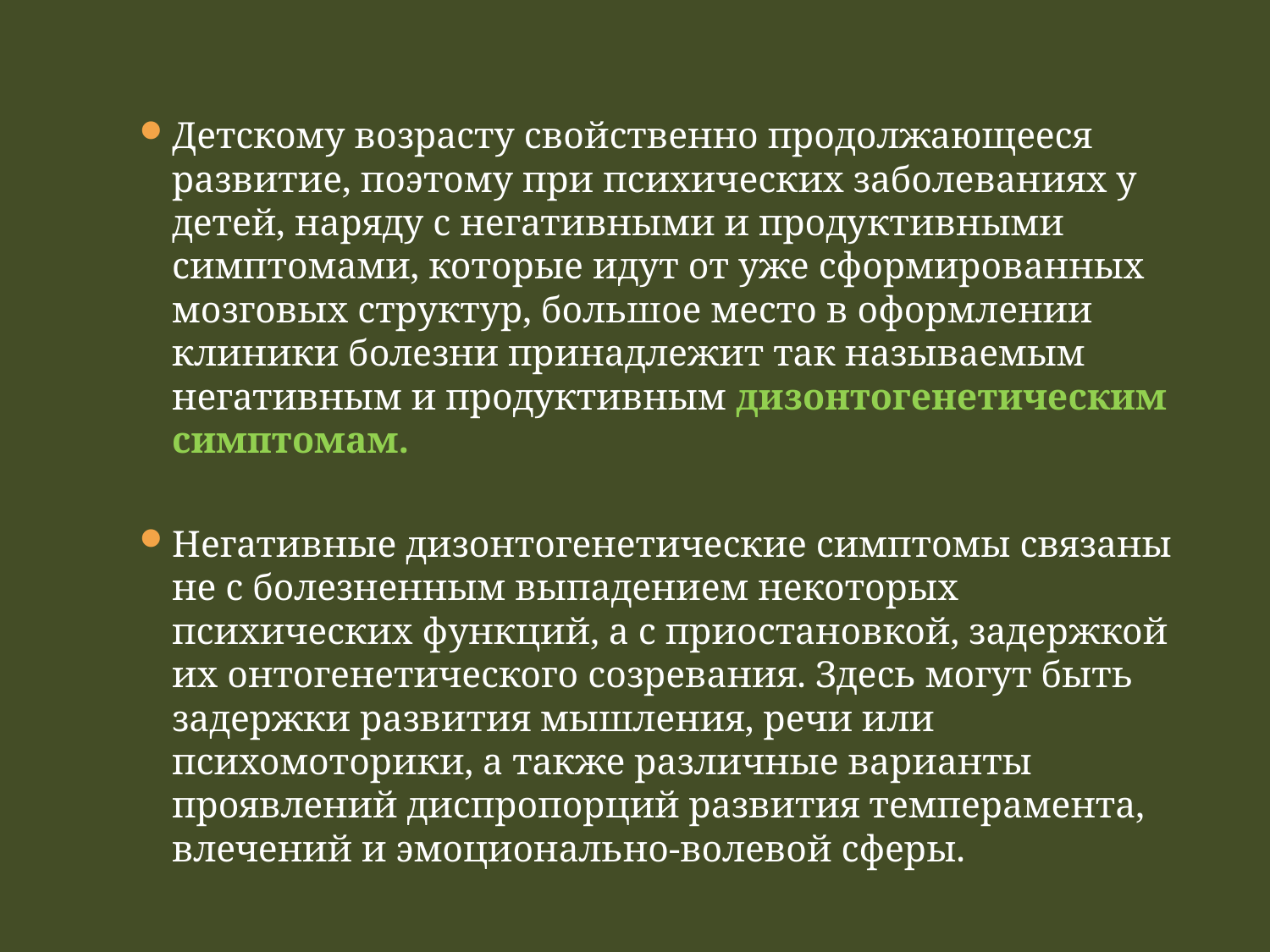

Детскому возрасту свойственно продолжающееся развитие, поэтому при психических заболеваниях у детей, наряду с негативными и продуктивными симптомами, которые идут от уже сформированных мозговых структур, большое место в оформлении клиники болезни принадлежит так называемым негативным и продуктивным дизонтогенетическим симптомам.

Негативные дизонтогенетические симптомы связаны не с болезненным выпадением некоторых психических функций, а с приостановкой, задержкой их онтогенетического созревания. Здесь могут быть задержки развития мышления, речи или психомоторики, а также различные варианты проявлений диспропорций развития темперамента, влечений и эмоционально-волевой сферы.